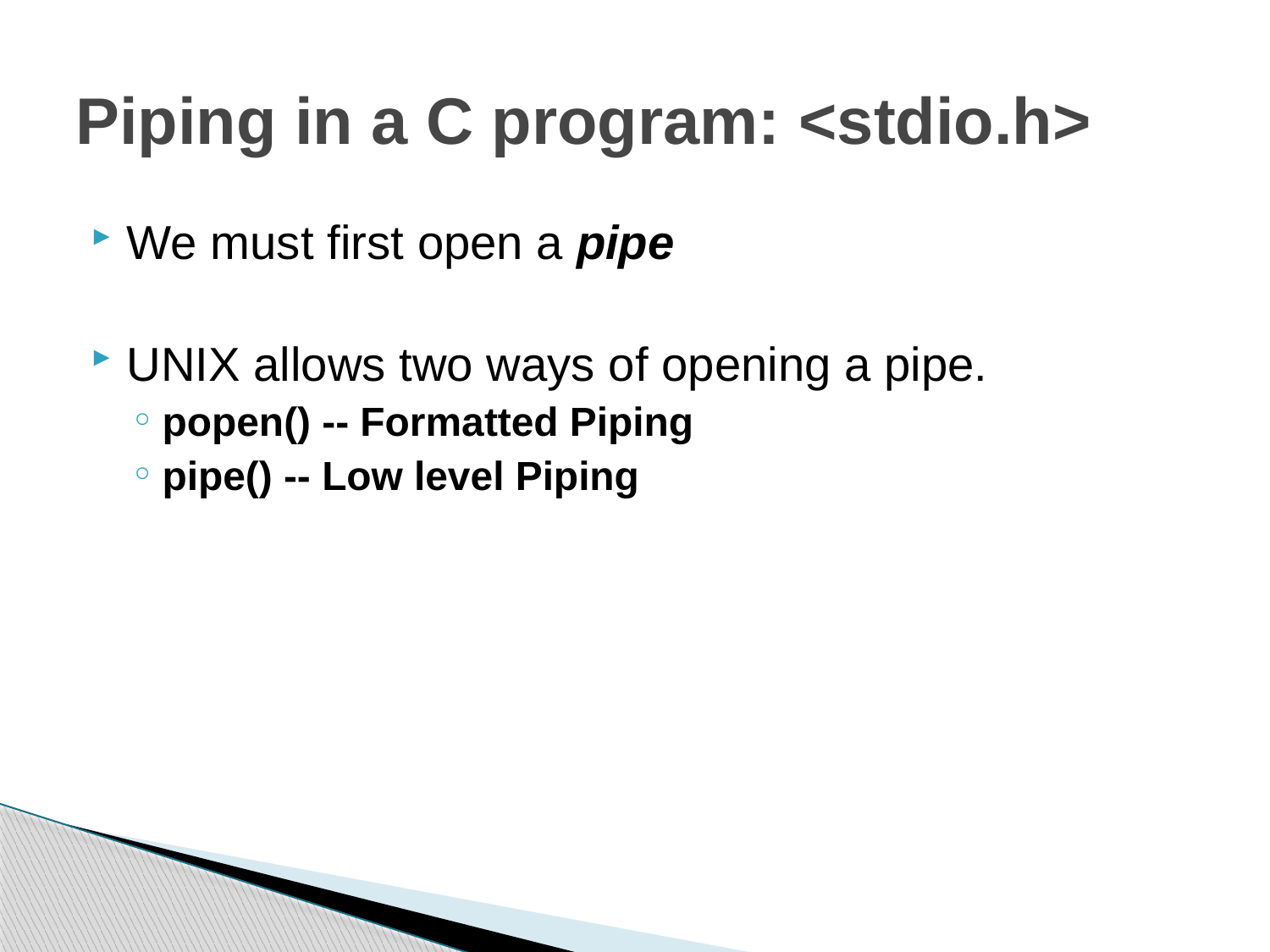

# Piping in a C program: <stdio.h>
We must first open a pipe
UNIX allows two ways of opening a pipe.
popen() -- Formatted Piping
pipe() -- Low level Piping